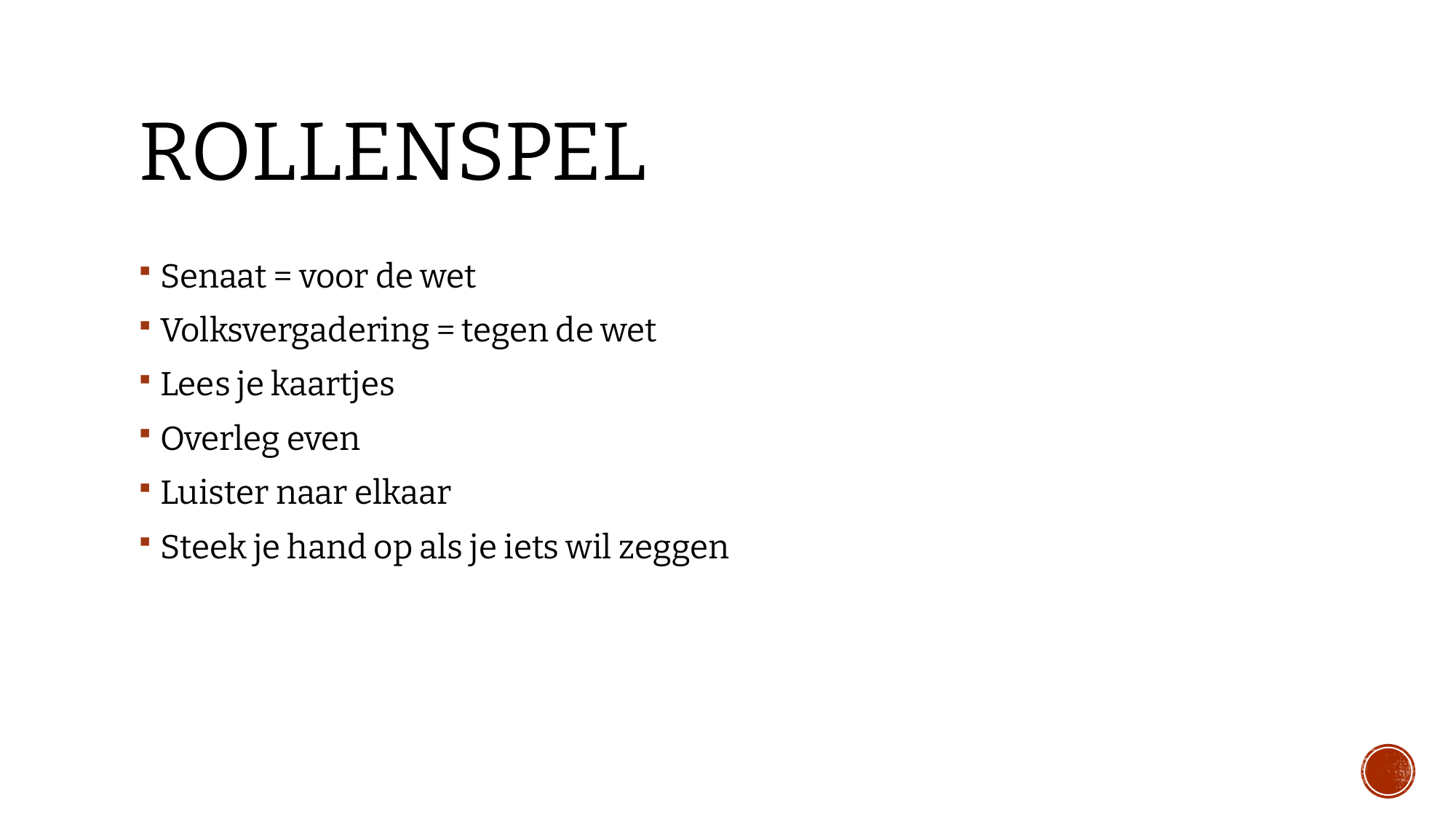

# Rollenspel
Senaat = voor de wet
Volksvergadering = tegen de wet
Lees je kaartjes
Overleg even
Luister naar elkaar
Steek je hand op als je iets wil zeggen